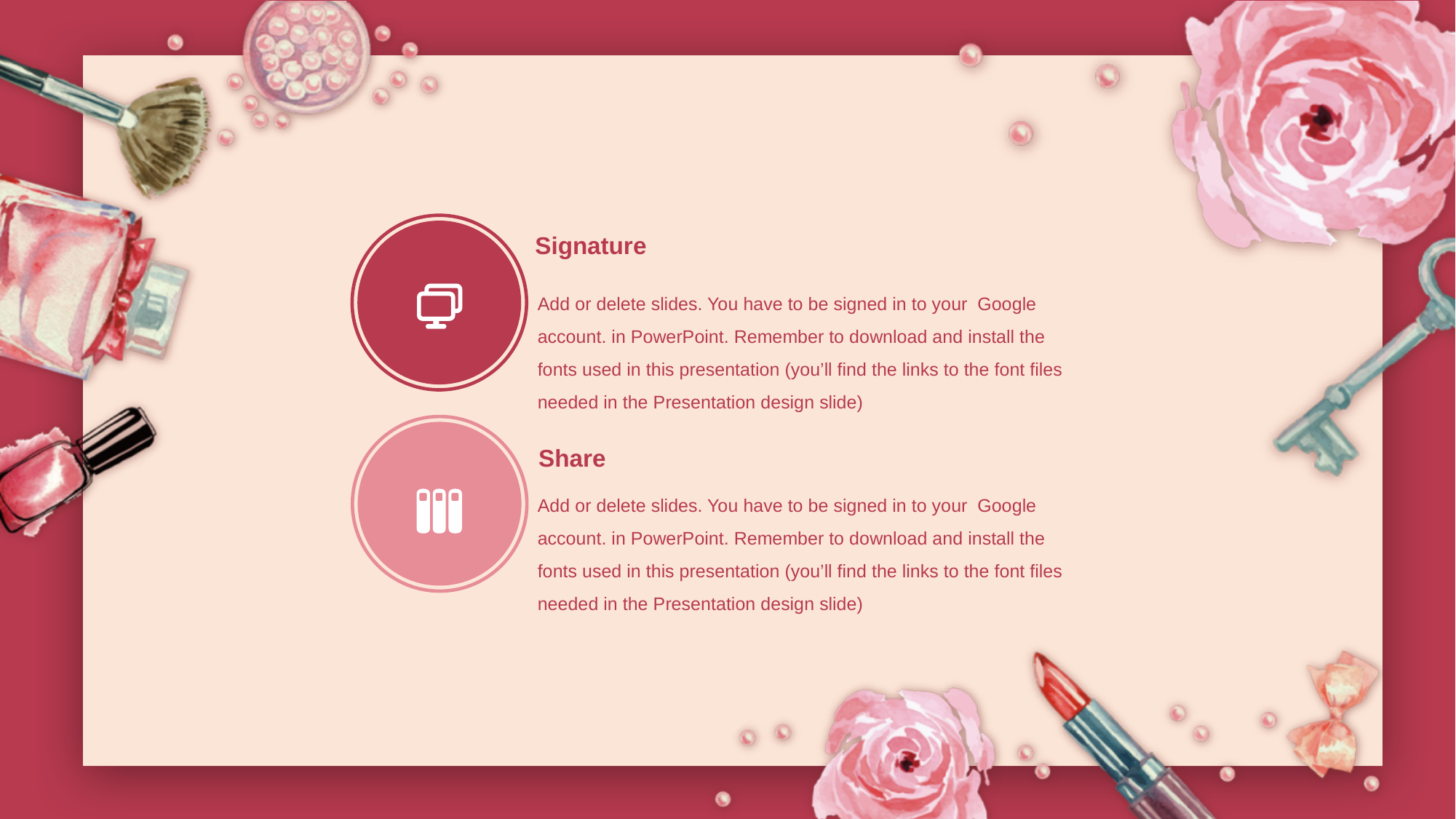

#

Signature
Add or delete slides. You have to be signed in to your  Google account. in PowerPoint. Remember to download and install the fonts used in this presentation (you’ll find the links to the font files needed in the Presentation design slide)

Share
Add or delete slides. You have to be signed in to your  Google account. in PowerPoint. Remember to download and install the fonts used in this presentation (you’ll find the links to the font files needed in the Presentation design slide)